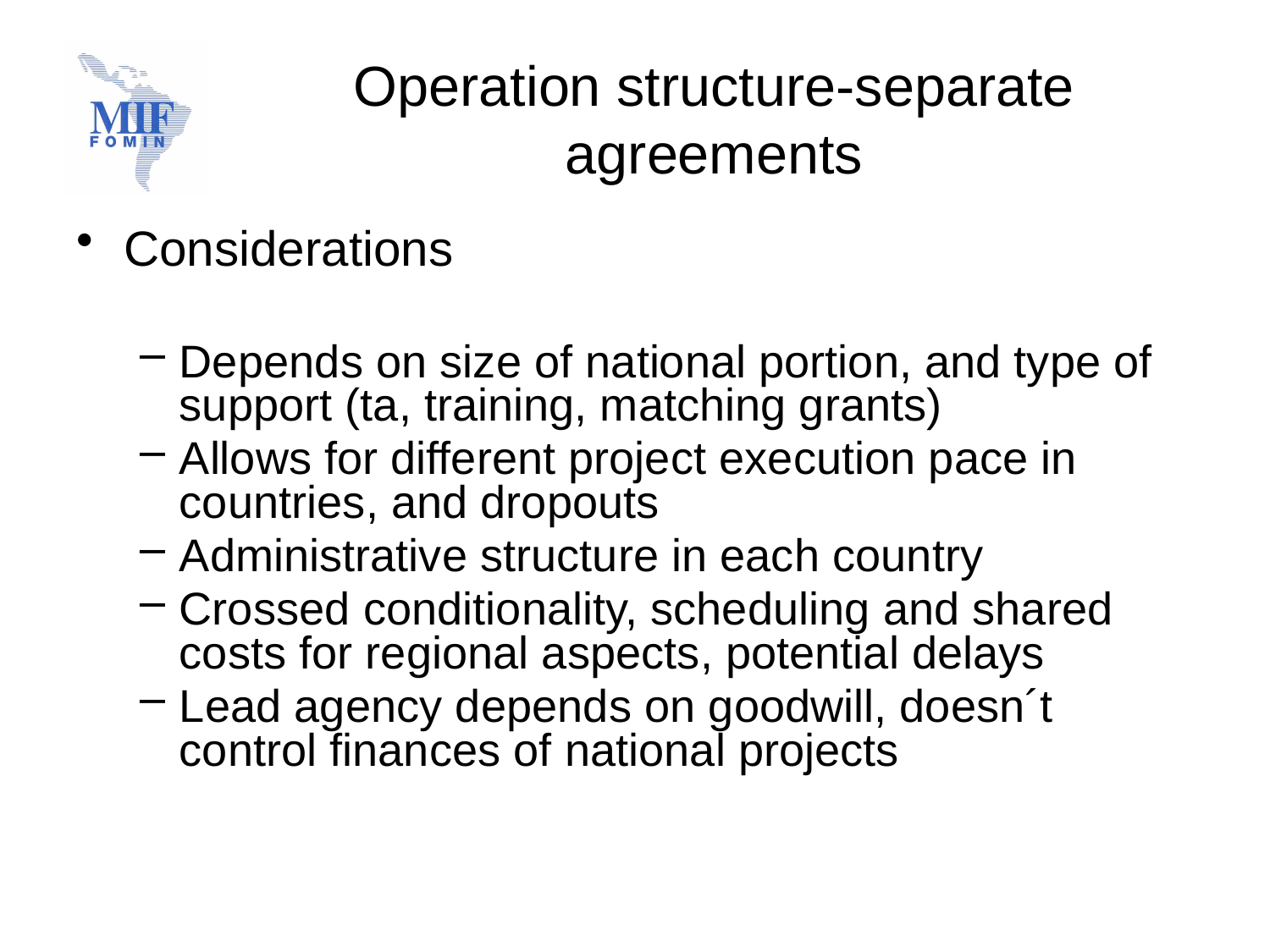

# Operation structure-separate agreements
Considerations

Depends on size of national portion, and type of support (ta, training, matching grants)
Allows for different project execution pace in countries, and dropouts
Administrative structure in each country
Crossed conditionality, scheduling and shared costs for regional aspects, potential delays
Lead agency depends on goodwill, doesn´t control finances of national projects